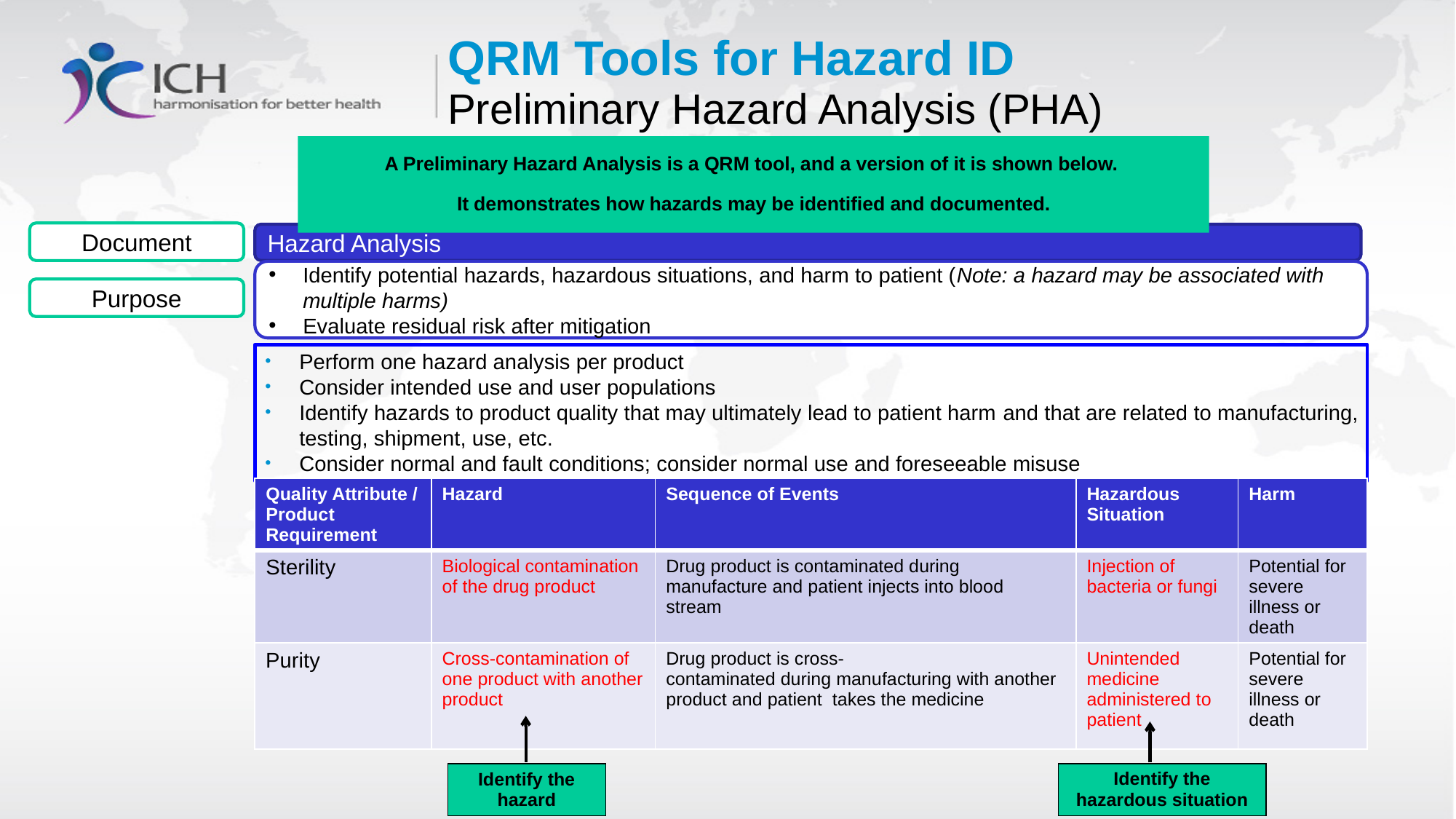

# QRM Tools for Hazard ID Preliminary Hazard Analysis (PHA)
A Preliminary Hazard Analysis is a QRM tool, and a version of it is shown below.
It demonstrates how hazards may be identified and documented.
Document
Hazard Analysis
Identify potential hazards, hazardous situations, and harm to patient (Note: a hazard may be associated with multiple harms)
Evaluate residual risk after mitigation
Purpose
Perform one hazard analysis per product
Consider intended use and user populations
Identify hazards to product quality that may ultimately lead to patient harm and that are related to manufacturing, testing, shipment, use, etc.
Consider normal and fault conditions; consider normal use and foreseeable misuse
| Quality Attribute / Product Requirement | Hazard | Sequence of Events | Hazardous Situation | Harm |
| --- | --- | --- | --- | --- |
| Sterility | Biological contamination of the drug product | Drug product is contaminated during manufacture and patient injects into blood stream | Injection of bacteria or fungi | Potential for severe illness or death |
| Purity | Cross-contamination of one product with another product | Drug product is cross-contaminated during manufacturing with another product and patient  takes the medicine | Unintended medicine administered to patient | Potential for severe illness or death |

Identify the hazardous situation
Identify the hazard